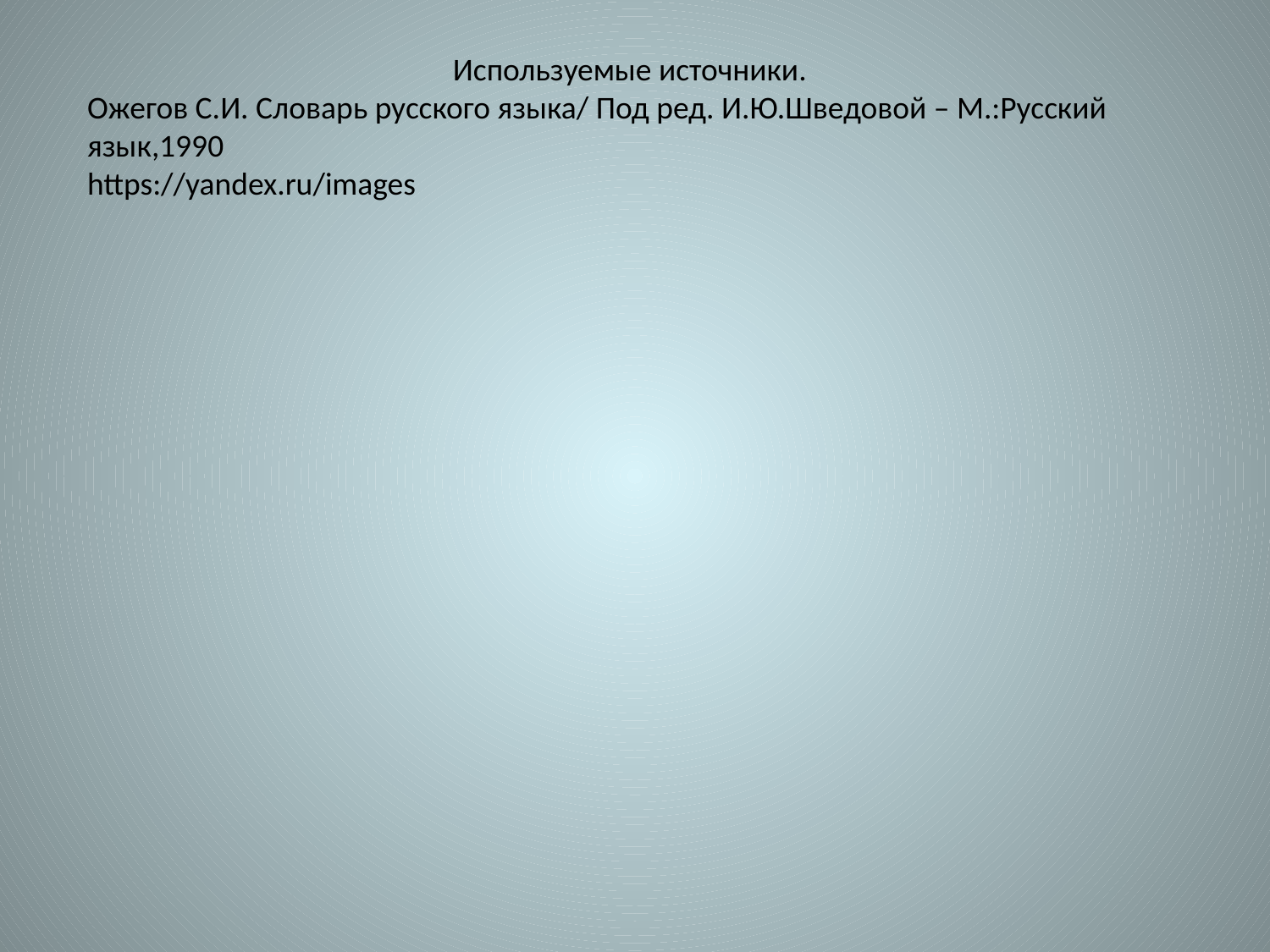

Используемые источники.
Ожегов С.И. Словарь русского языка/ Под ред. И.Ю.Шведовой – М.:Русский язык,1990
https://yandex.ru/images